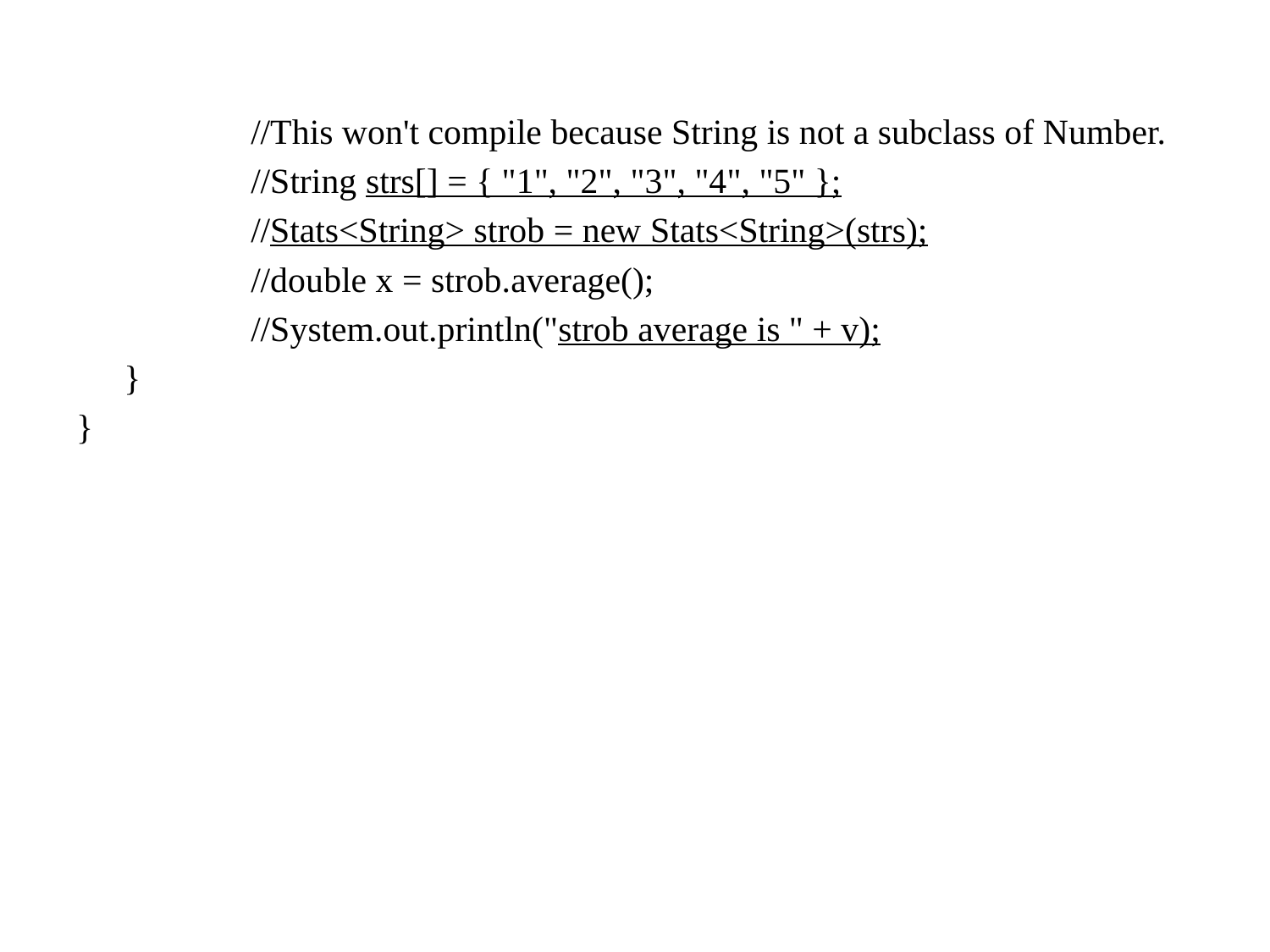

//This won't compile because String is not a subclass of Number.
		//String strs[] = { "1", "2", "3", "4", "5" };
		//Stats<String> strob = new Stats<String>(strs);
		//double x = strob.average();
		//System.out.println("strob average is " + v);
	}
}